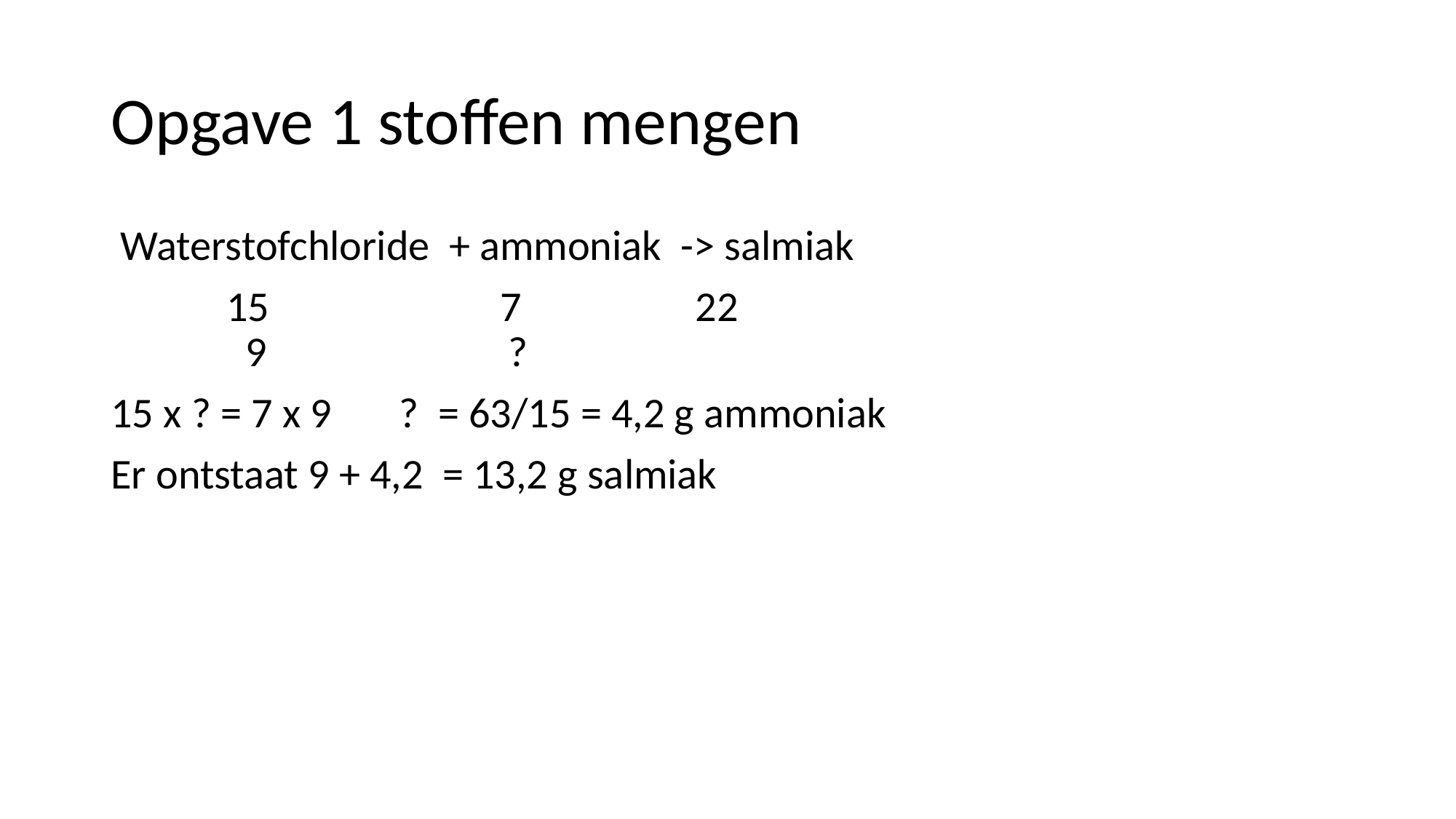

# Opgave 1 stoffen mengen
 Waterstofchloride  + ammoniak  -> salmiak
            15                        7                  22
              9                         ?
15 x ? = 7 x 9       ?  = 63/15 = 4,2 g ammoniak
Er ontstaat 9 + 4,2  = 13,2 g salmiak